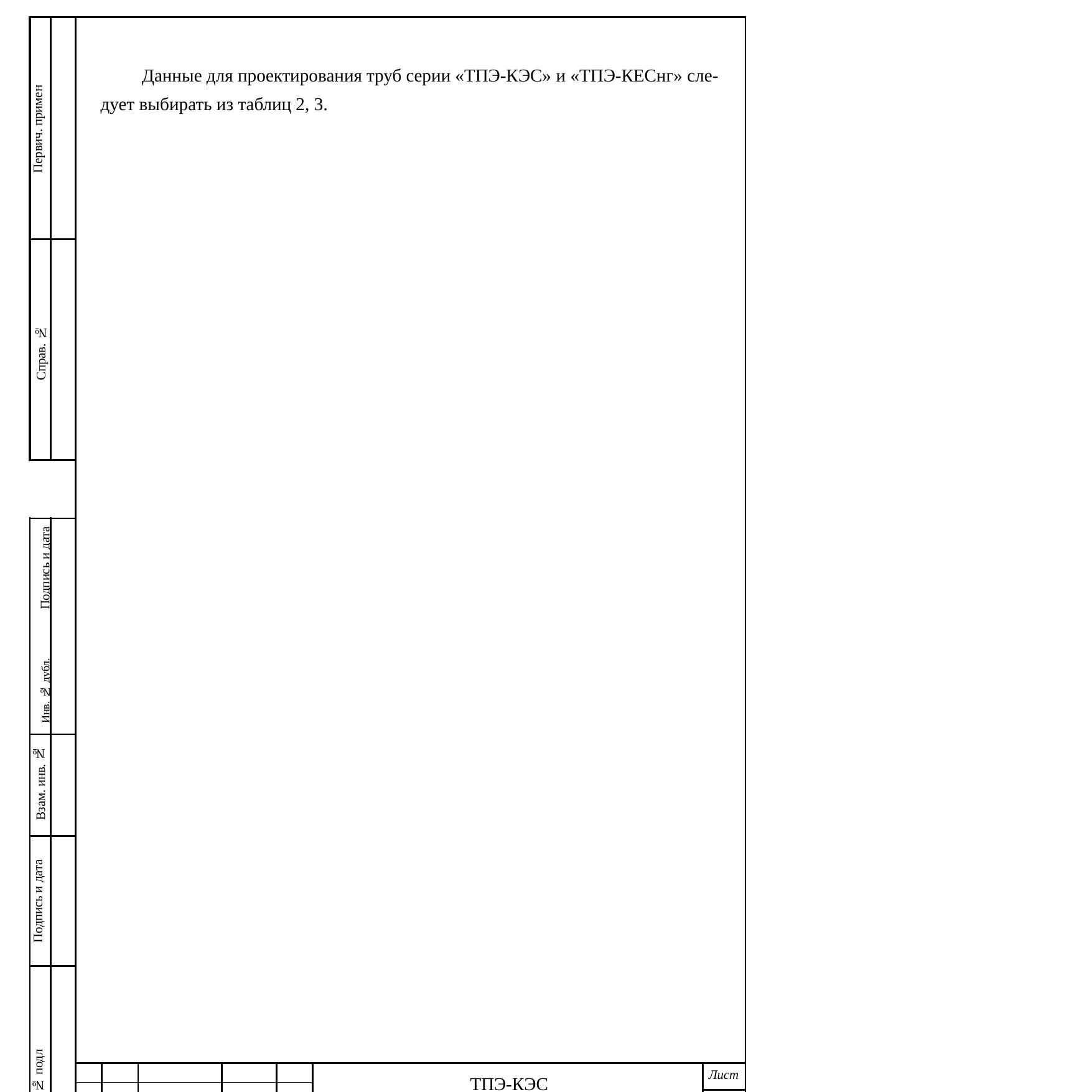

| Первич. примен |  | Данные для проектирования труб серии «ТПЭ-КЭС» и «ТПЭ-КЕСнг» сле- дует выбирать из таблиц 2, 3. |  |  |  |  |  |  |
| --- | --- | --- | --- | --- | --- | --- | --- | --- |
| Справ. № |  |  |  |  |  |  |  |  |
|  |  |  |  |  |  |  |  |  |
| Инв. № дубл. Подпись и дата |  |  |  |  |  |  |  |  |
| Взам. инв. № |  |  |  |  |  |  |  |  |
| Подпись и дата |  |  |  |  |  |  |  |  |
| Инв. № подл |  |  |  |  |  |  |  |  |
|  |  |  |  |  |  |  | ТПЭ-КЭС Техническая информация для проектирования | Лист |
|  |  |  |  |  |  |  |  |  |
|  |  |  |  |  |  |  |  | 4 |
|  |  | Изм | Лист | № документа | Подпись | Дата |  |  |